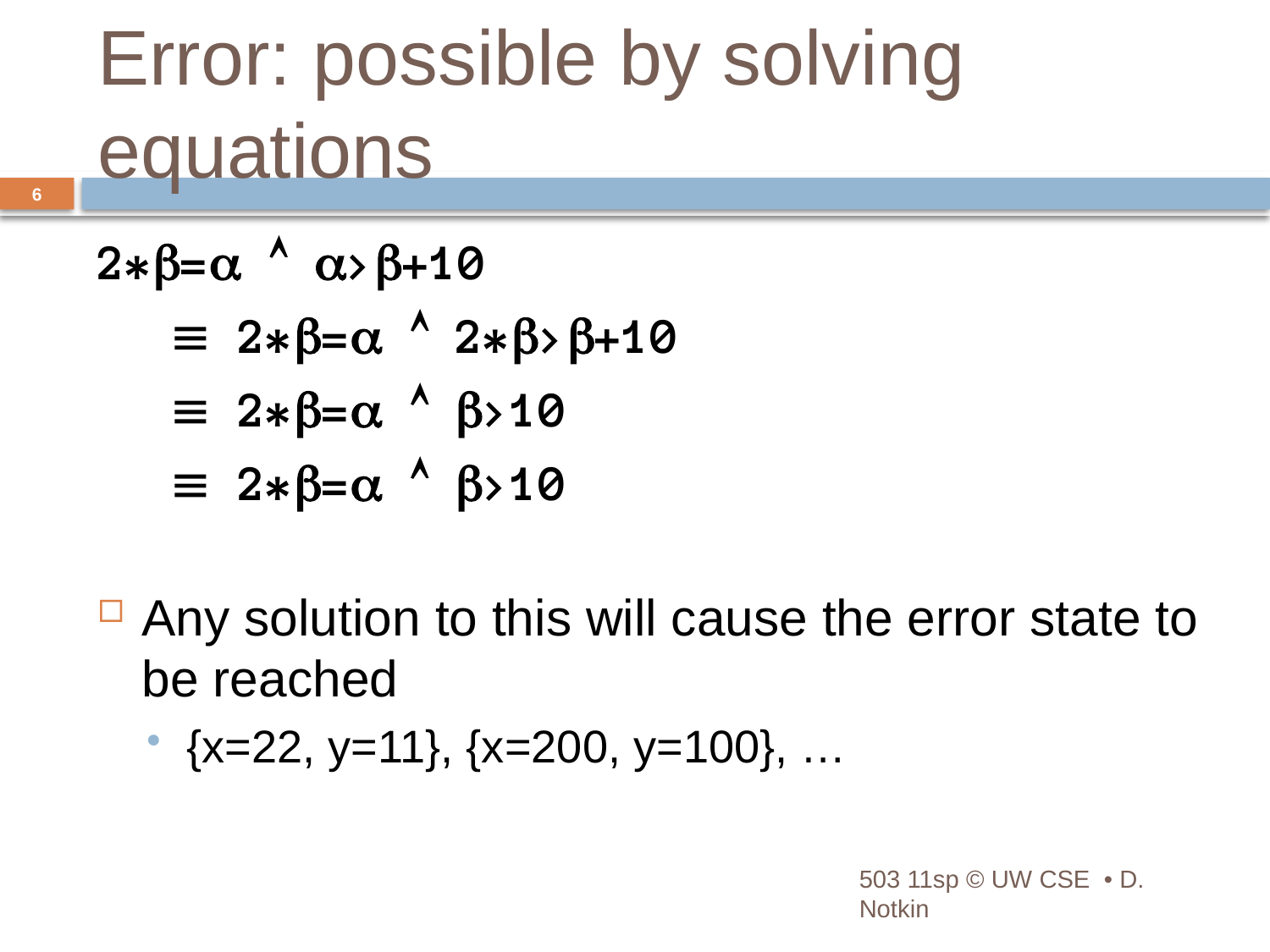

# Error: possible by solving equations
6
2*β=α ∧ α>β+10
	 ≡ 2*β=α ∧ 2*β>β+10
	 ≡ 2*β=α ∧ β>10
	 ≡ 2*β=α ∧ β>10
Any solution to this will cause the error state to be reached
{x=22, y=11}, {x=200, y=100}, …

503 11sp © UW CSE  • D. Notkin